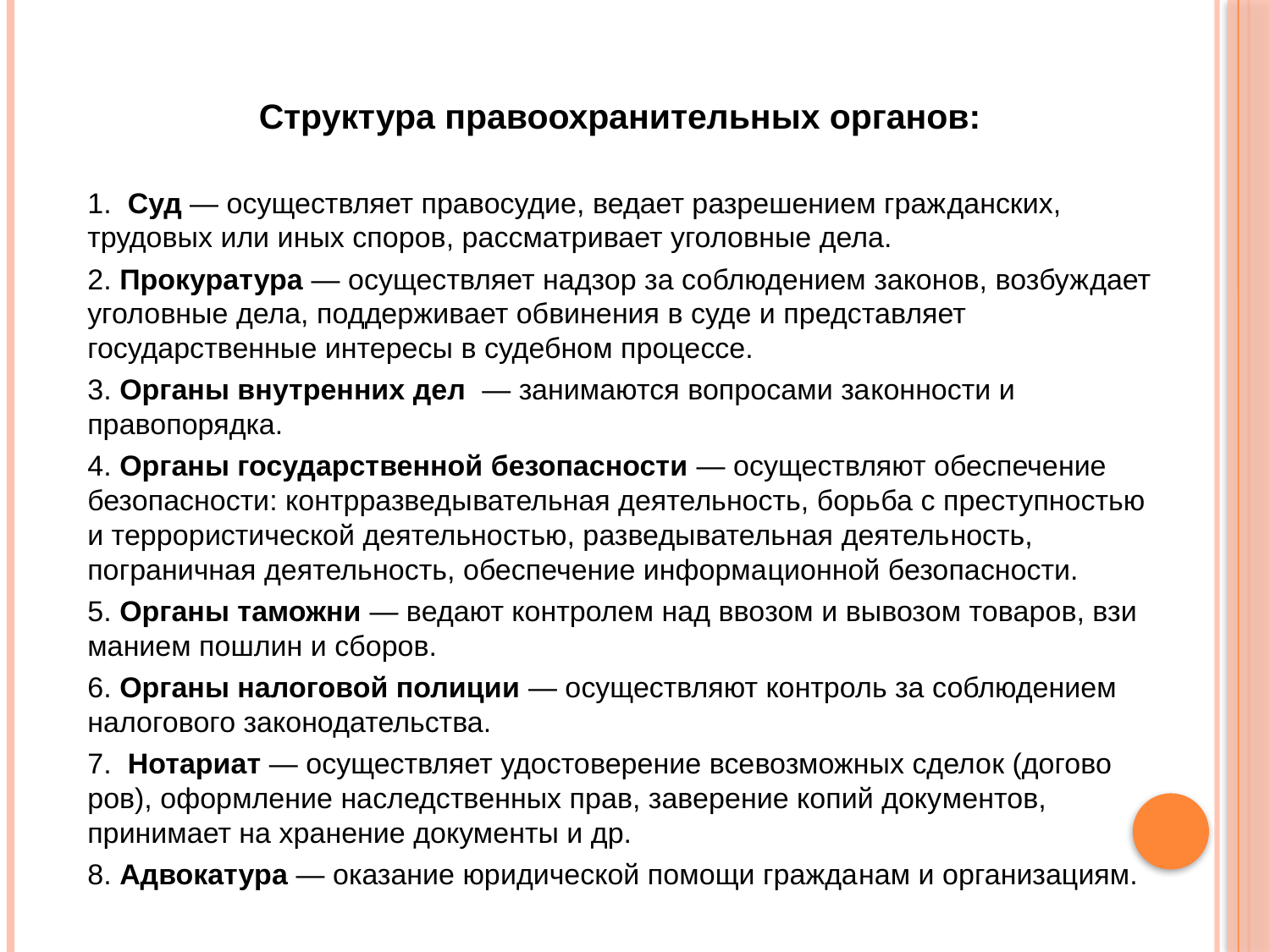

Структура правоохранительных органов:

1.  Суд — осуществляет правосудие, ведает разрешением граж­данских, трудовых или иных споров, рассматривает уголовные дела.
2. Прокуратура — осуществляет надзор за соблюдением законов, возбуж­дает уголовные дела, поддер­живает обвинения в суде и представляет государственные интересы в судебном процессе.
3. Органы внутренних дел  — занимаются вопросами за­конности и правопорядка.
4. Органы государственной безопасности — осуществляют обеспечение безопасности: контрразведы­вательная деятельность, борь­ба с преступностью и терро­ристической деятельностью, разведывательная деятель­ность, пограничная деятель­ность, обеспечение информа­ционной безопасности.
5. Органы таможни — ведают контролем над вво­зом и вывозом товаров, взи­манием пошлин и сборов.
6. Органы налоговой полиции — осуществляют контроль за соблюдением налогового законодательства.
7.  Нотариат — осуществляет удостоверение всевозможных сделок (догово­ров), оформление наследственных прав, заверение копий доку­ментов, принимает на хранение документы и др.
8. Адвокатура — оказание юридической помощи гражда­нам и организациям.